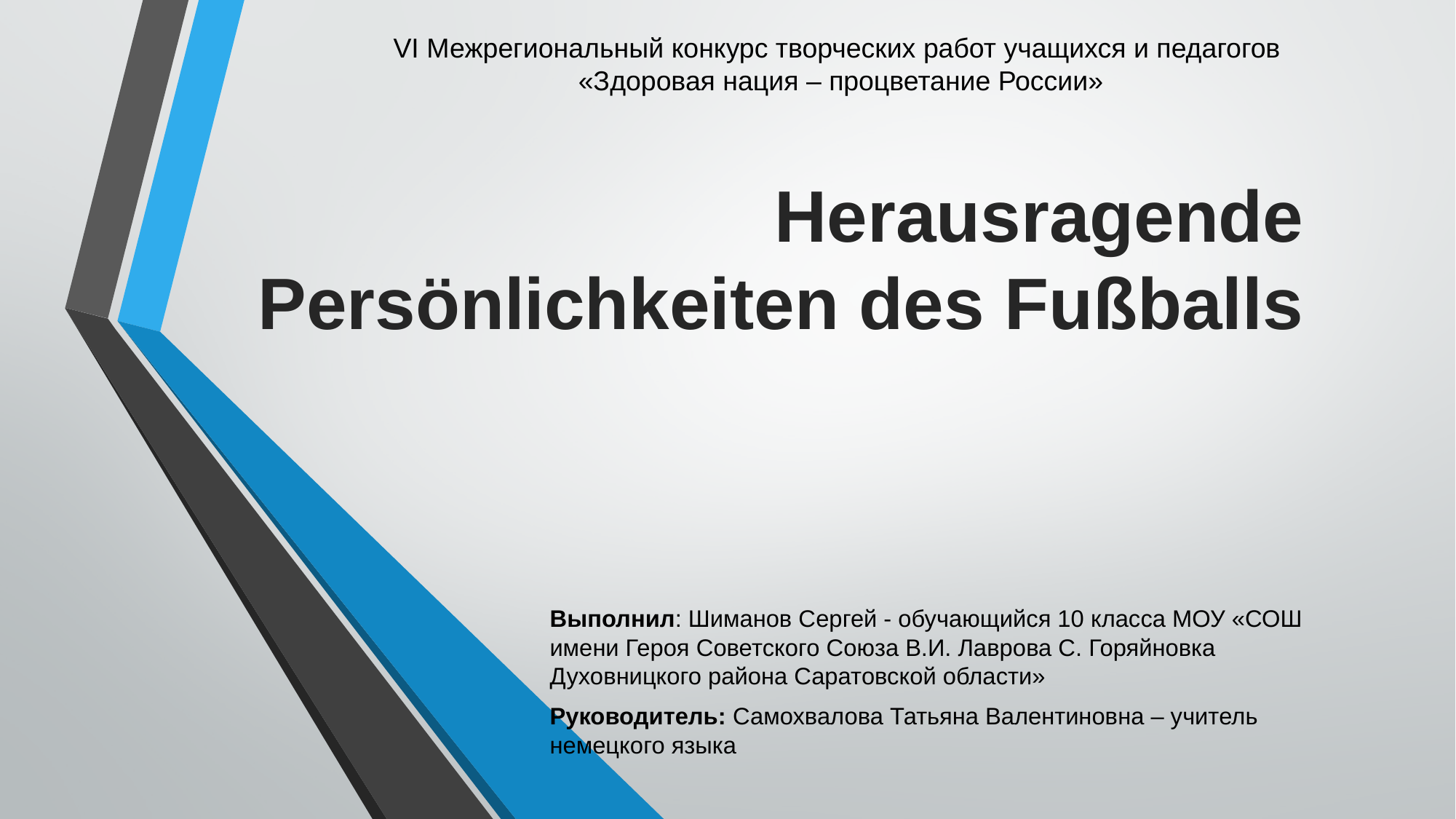

VI Межрегиональный конкурс творческих работ учащихся и педагогов
«Здоровая нация – процветание России»

# Herausragende Persönlichkeiten des Fußballs

Выполнил: Шиманов Сергей - обучающийся 10 класса МОУ «СОШ имени Героя Советского Союза В.И. Лаврова С. Горяйновка Духовницкого района Саратовской области»
Руководитель: Самохвалова Татьяна Валентиновна – учитель немецкого языка